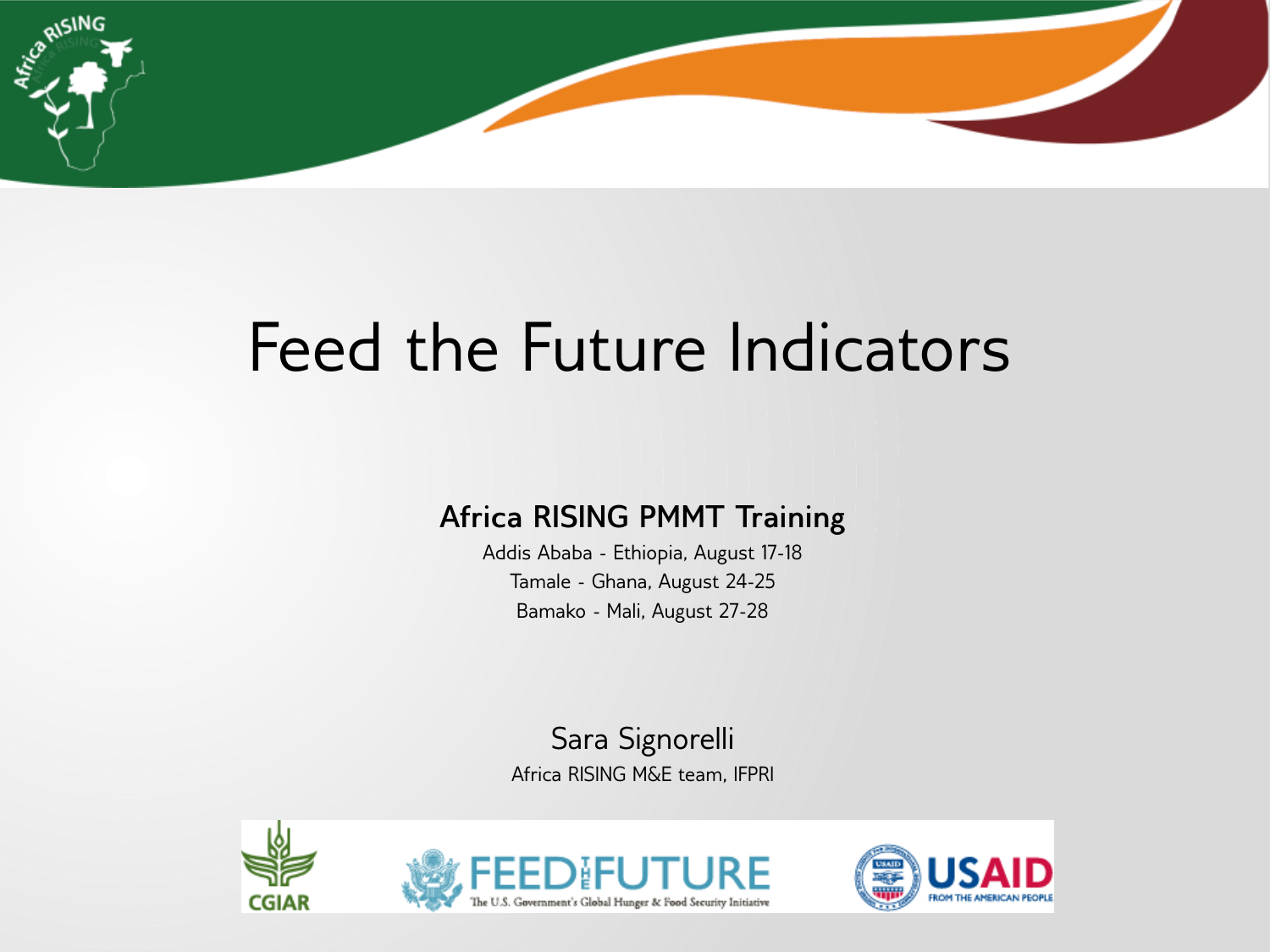

Feed the Future Indicators
Africa RISING PMMT Training
Addis Ababa - Ethiopia, August 17-18
Tamale - Ghana, August 24-25
Bamako - Mali, August 27-28

Sara Signorelli
Africa RISING M&E team, IFPRI